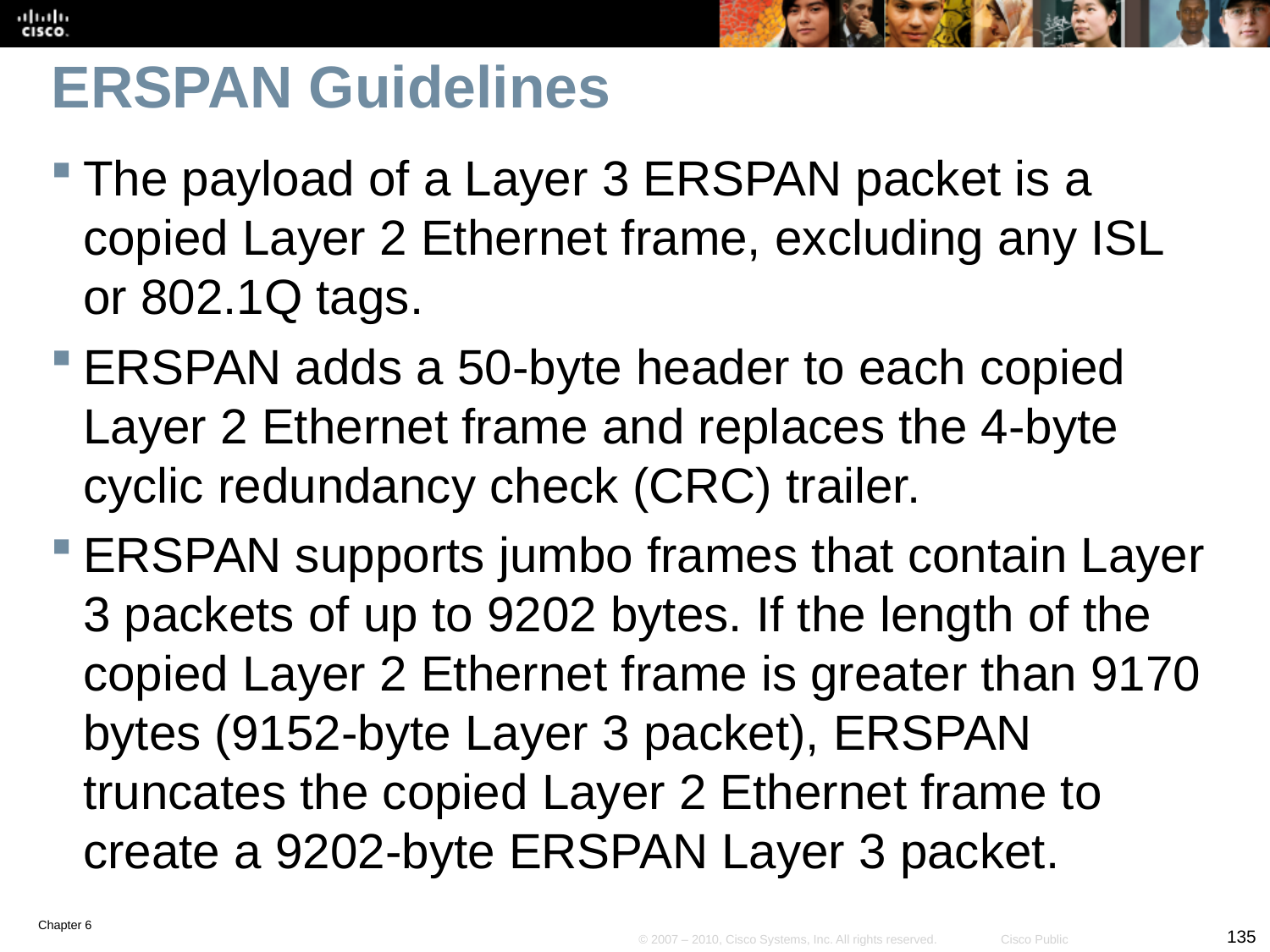

# ERSPAN Guidelines
The payload of a Layer 3 ERSPAN packet is a copied Layer 2 Ethernet frame, excluding any ISL or 802.1Q tags.
ERSPAN adds a 50-byte header to each copied Layer 2 Ethernet frame and replaces the 4-byte cyclic redundancy check (CRC) trailer.
ERSPAN supports jumbo frames that contain Layer 3 packets of up to 9202 bytes. If the length of the copied Layer 2 Ethernet frame is greater than 9170 bytes (9152-byte Layer 3 packet), ERSPAN truncates the copied Layer 2 Ethernet frame to create a 9202-byte ERSPAN Layer 3 packet.